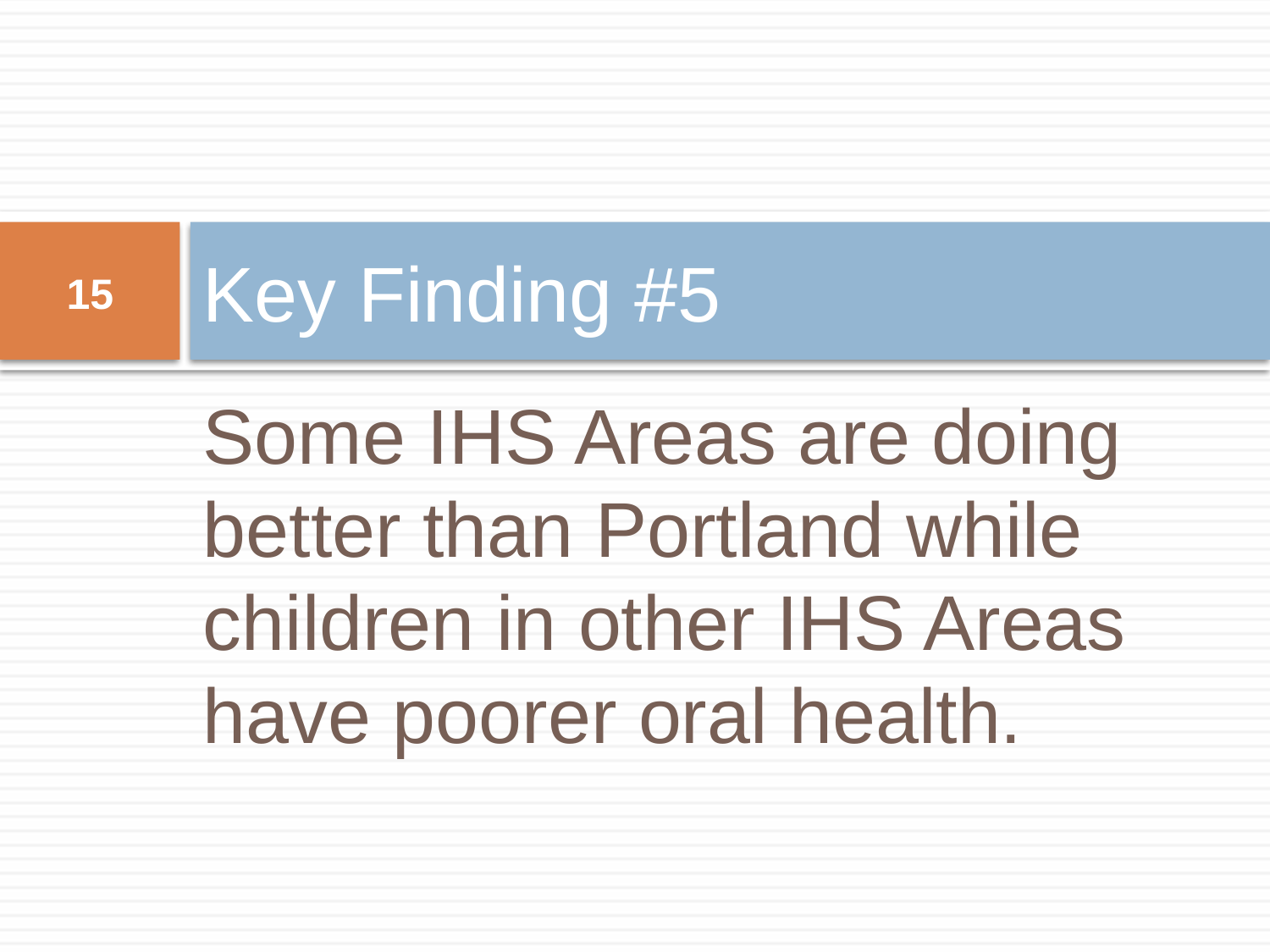

# Key Finding #5
15
Some IHS Areas are doing better than Portland while children in other IHS Areas have poorer oral health.